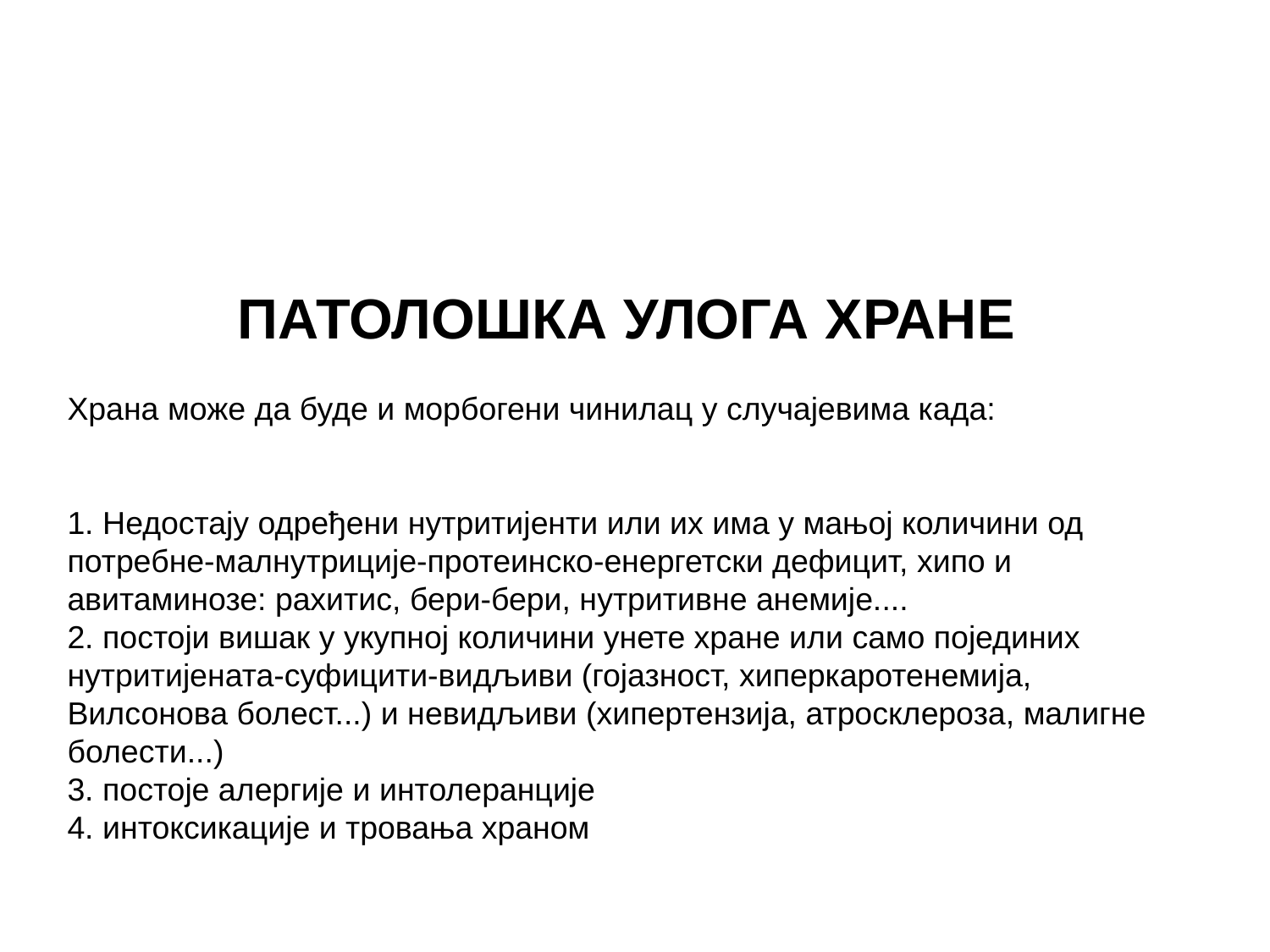

ПАТОЛОШКА УЛОГА ХРАНЕ

Храна може да буде и морбогени чинилац у случајевима када:

1. Недостају одређени нутритијенти или их има у мањој количини од потребне-малнутриције-протеинско-енергетски дефицит, хипо и авитаминозе: рахитис, бери-бери, нутритивне анемије....
2. постоји вишак у укупној количини унете хране или само појединих нутритијената-суфицити-видљиви (гојазност, хиперкаротенемија, Вилсонова болест...) и невидљиви (хипертензија, атросклероза, малигне болести...)
3. постоје алергије и интолеранције
4. интоксикације и тровања храном